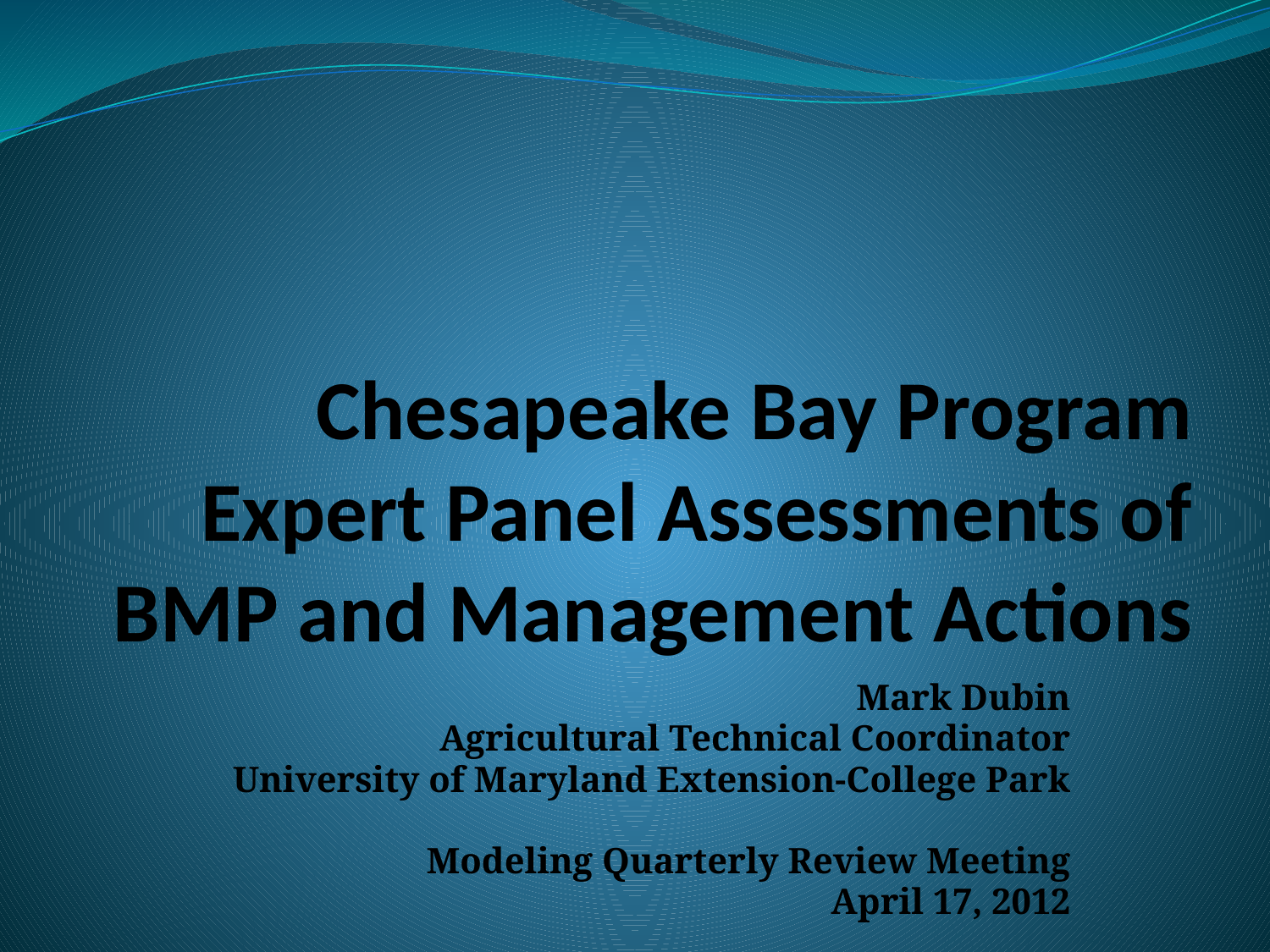

# Chesapeake Bay Program Expert Panel Assessments of BMP and Management Actions
Mark Dubin
Agricultural Technical Coordinator
University of Maryland Extension-College Park

Modeling Quarterly Review Meeting
April 17, 2012